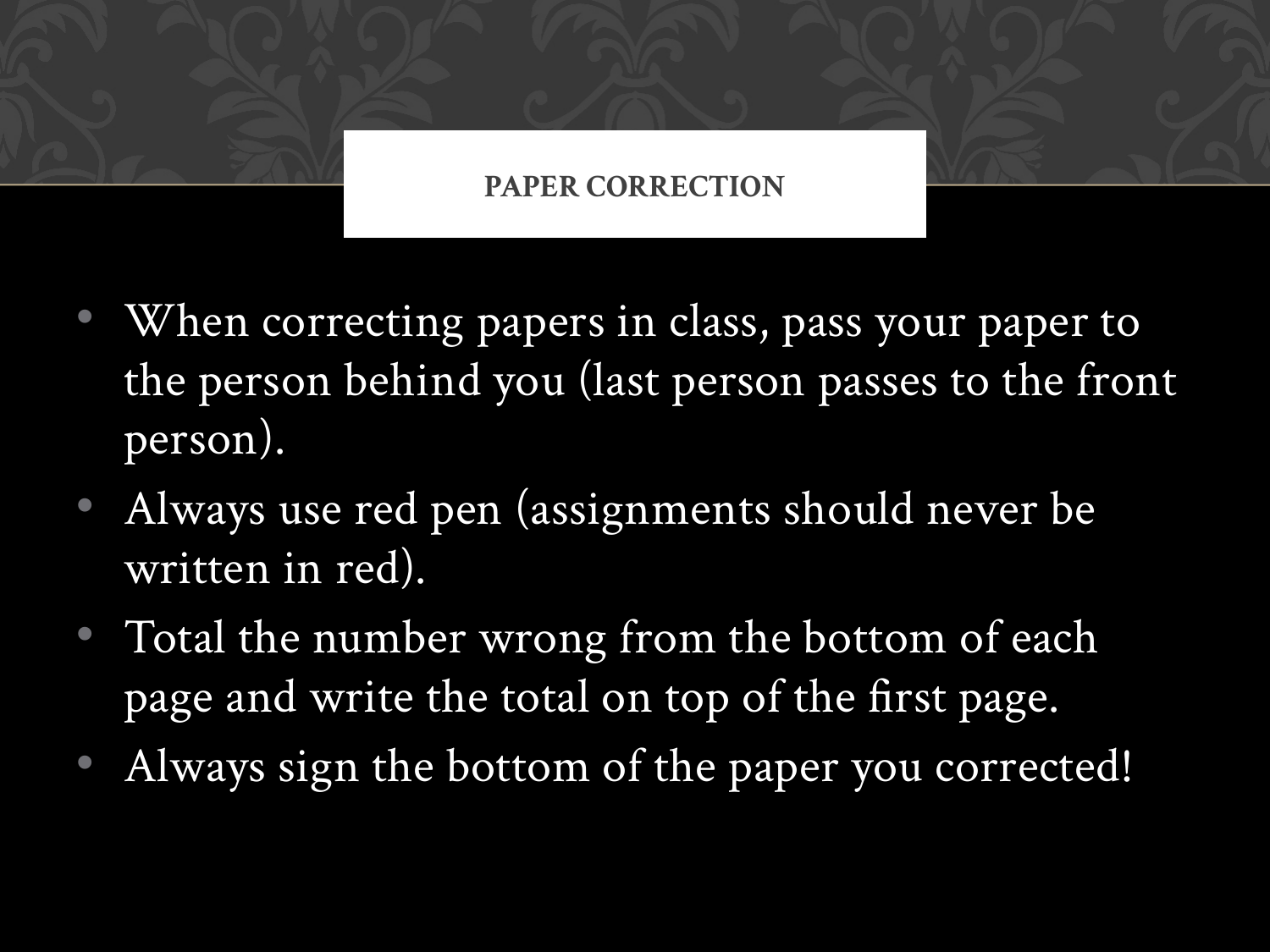

# Paper Correction
When correcting papers in class, pass your paper to the person behind you (last person passes to the front person).
Always use red pen (assignments should never be written in red).
Total the number wrong from the bottom of each page and write the total on top of the first page.
Always sign the bottom of the paper you corrected!